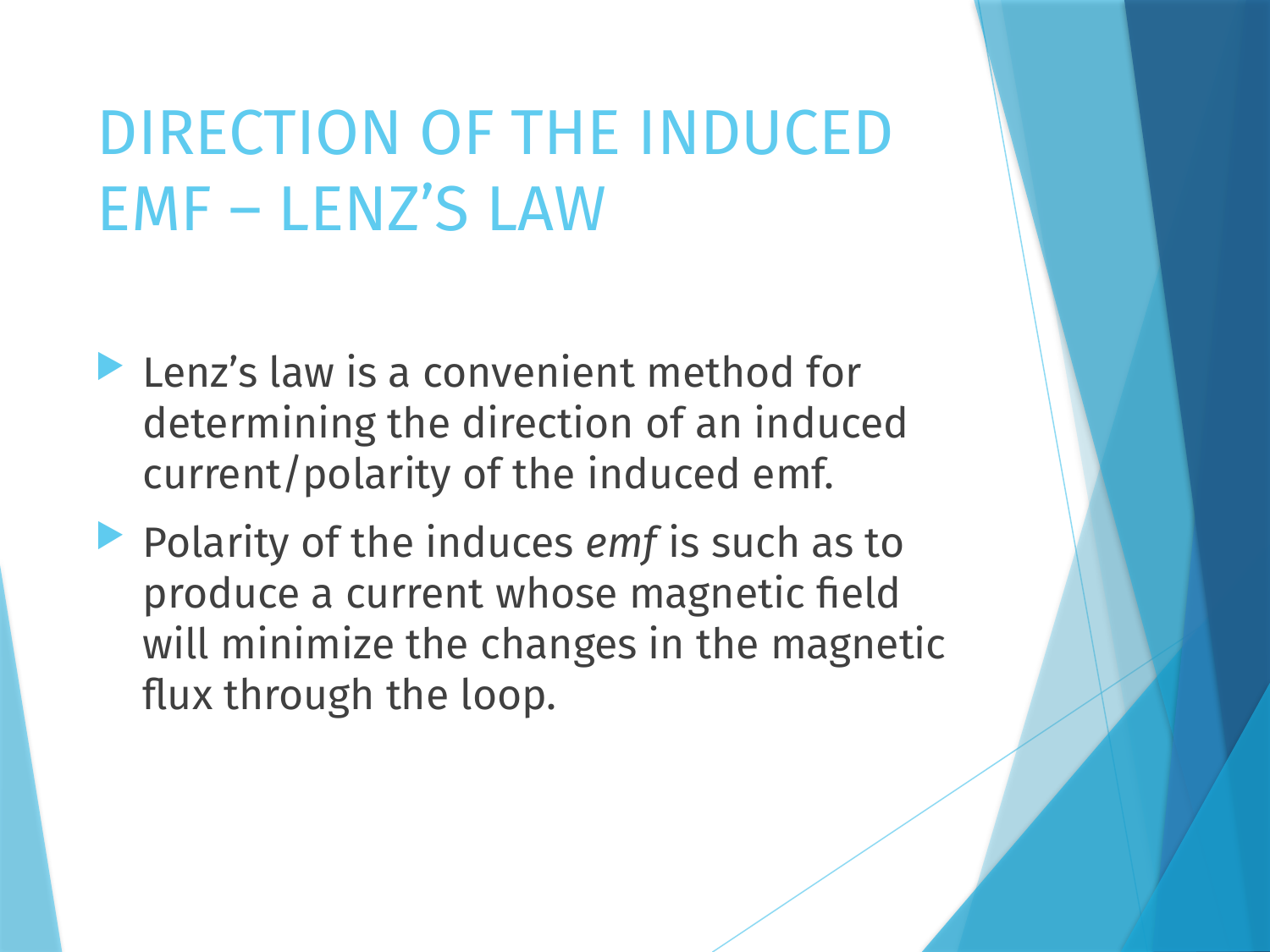

# DIRECTION OF THE INDUCED EMF – LENZ’S LAW
Lenz’s law is a convenient method for determining the direction of an induced current/polarity of the induced emf.
Polarity of the induces emf is such as to produce a current whose magnetic field will minimize the changes in the magnetic flux through the loop.